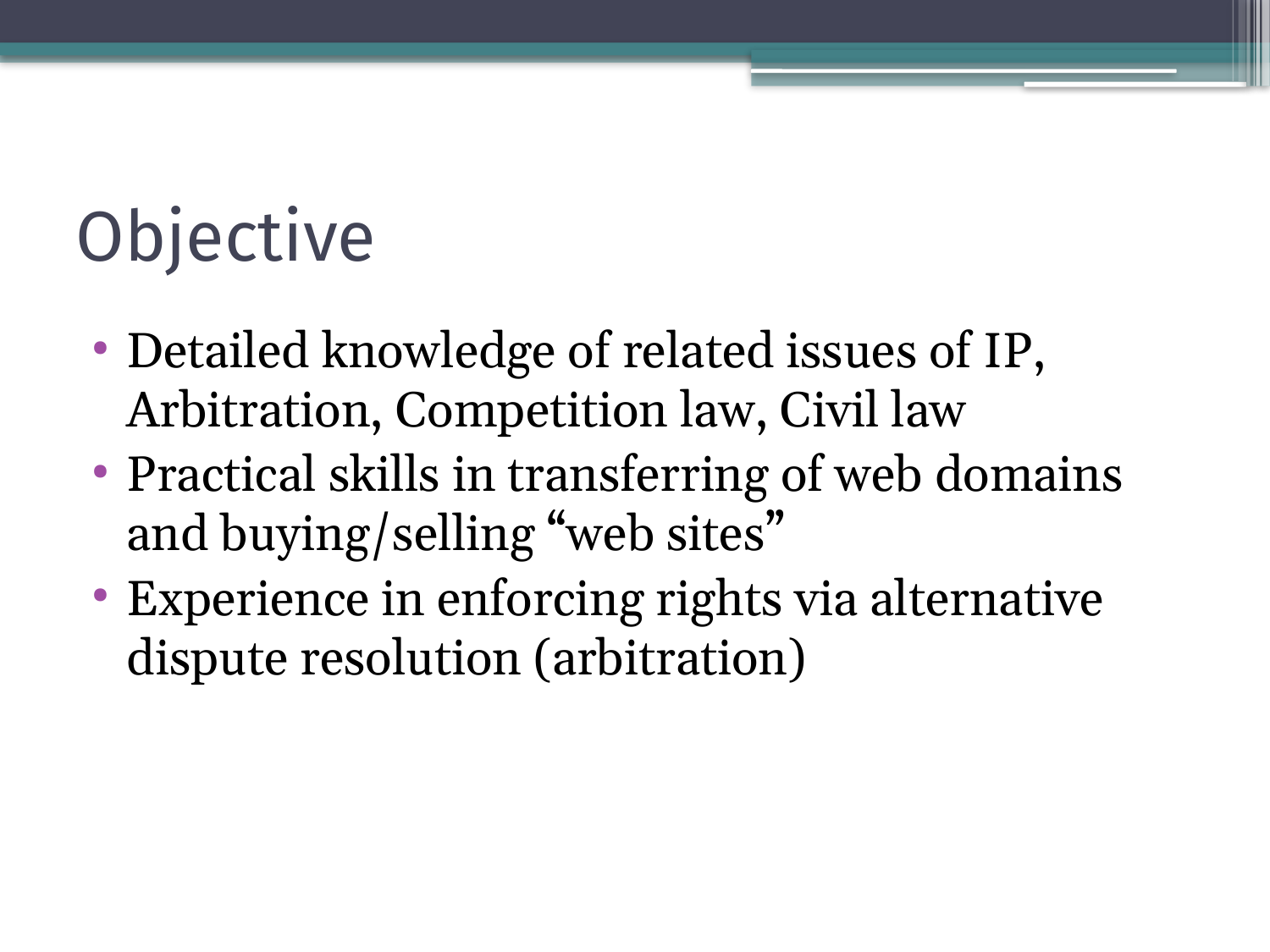

# Objective
Detailed knowledge of related issues of IP, Arbitration, Competition law, Civil law
Practical skills in transferring of web domains and buying/selling “web sites”
Experience in enforcing rights via alternative dispute resolution (arbitration)